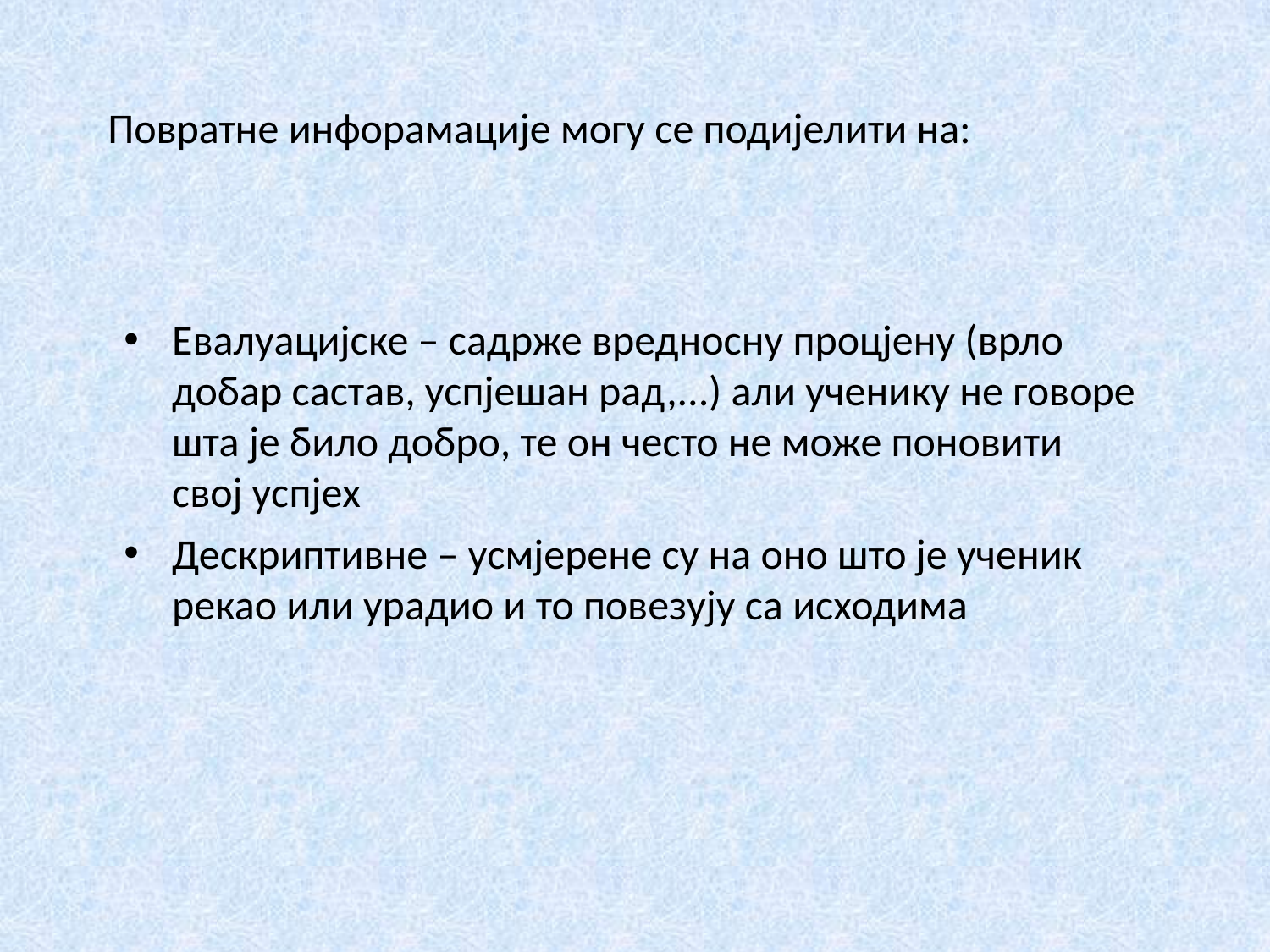

Повратне инфорамације могу се подијелити на:
Евалуацијске – садрже вредносну процјену (врло добар састав, успјешан рад,...) али ученику не говоре шта је било добро, те он често не може поновити свој успјех
Дескриптивне – усмјерене су на оно што је ученик рекао или урадио и то повезују са исходима